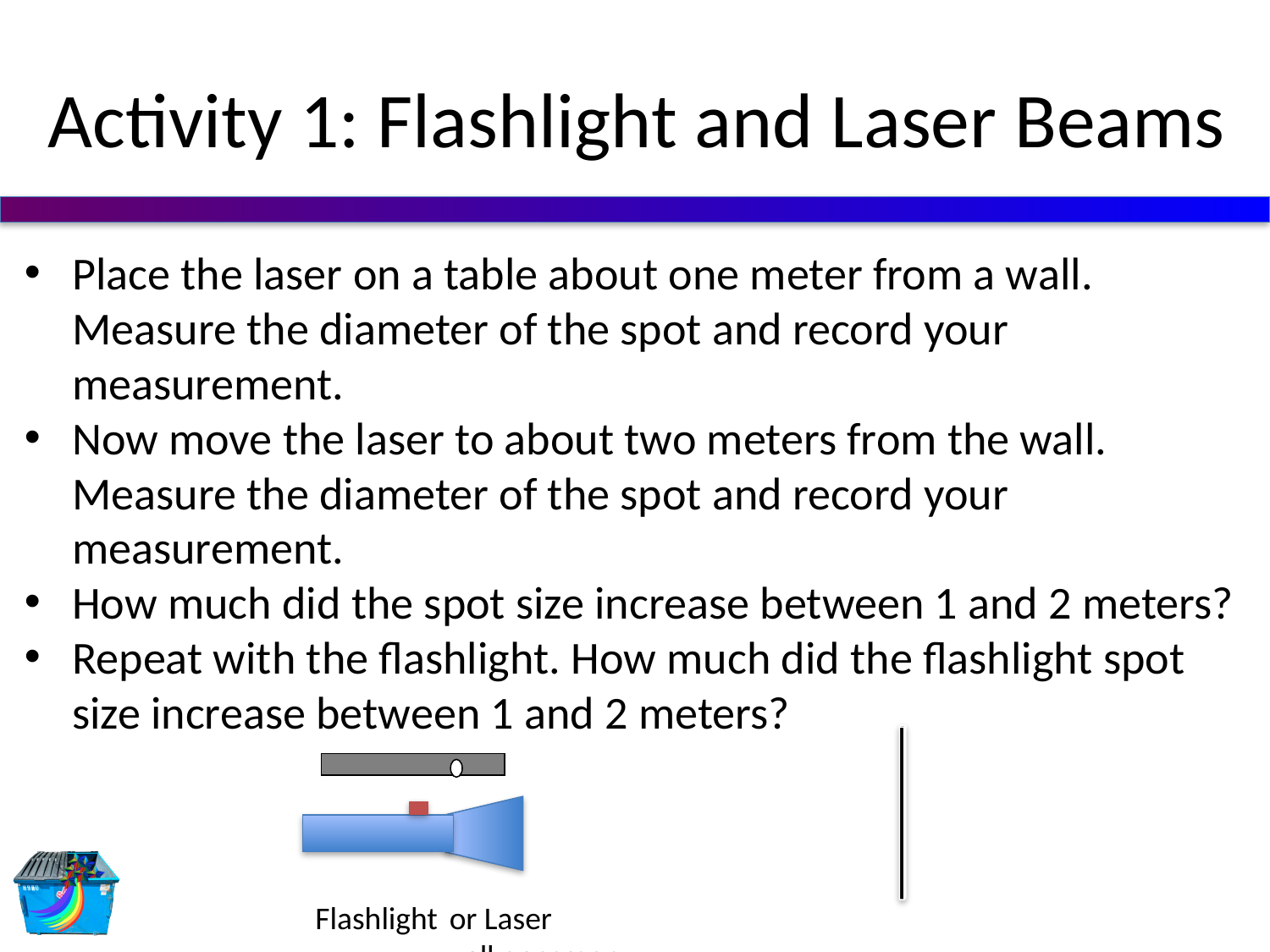

# Activity 1: Flashlight and Laser Beams
Place the laser on a table about one meter from a wall. Measure the diameter of the spot and record your measurement.
Now move the laser to about two meters from the wall. Measure the diameter of the spot and record your measurement.
How much did the spot size increase between 1 and 2 meters?
Repeat with the flashlight. How much did the flashlight spot
size increase between 1 and 2 meters?

Flashlight	 or Laser					wall or screen